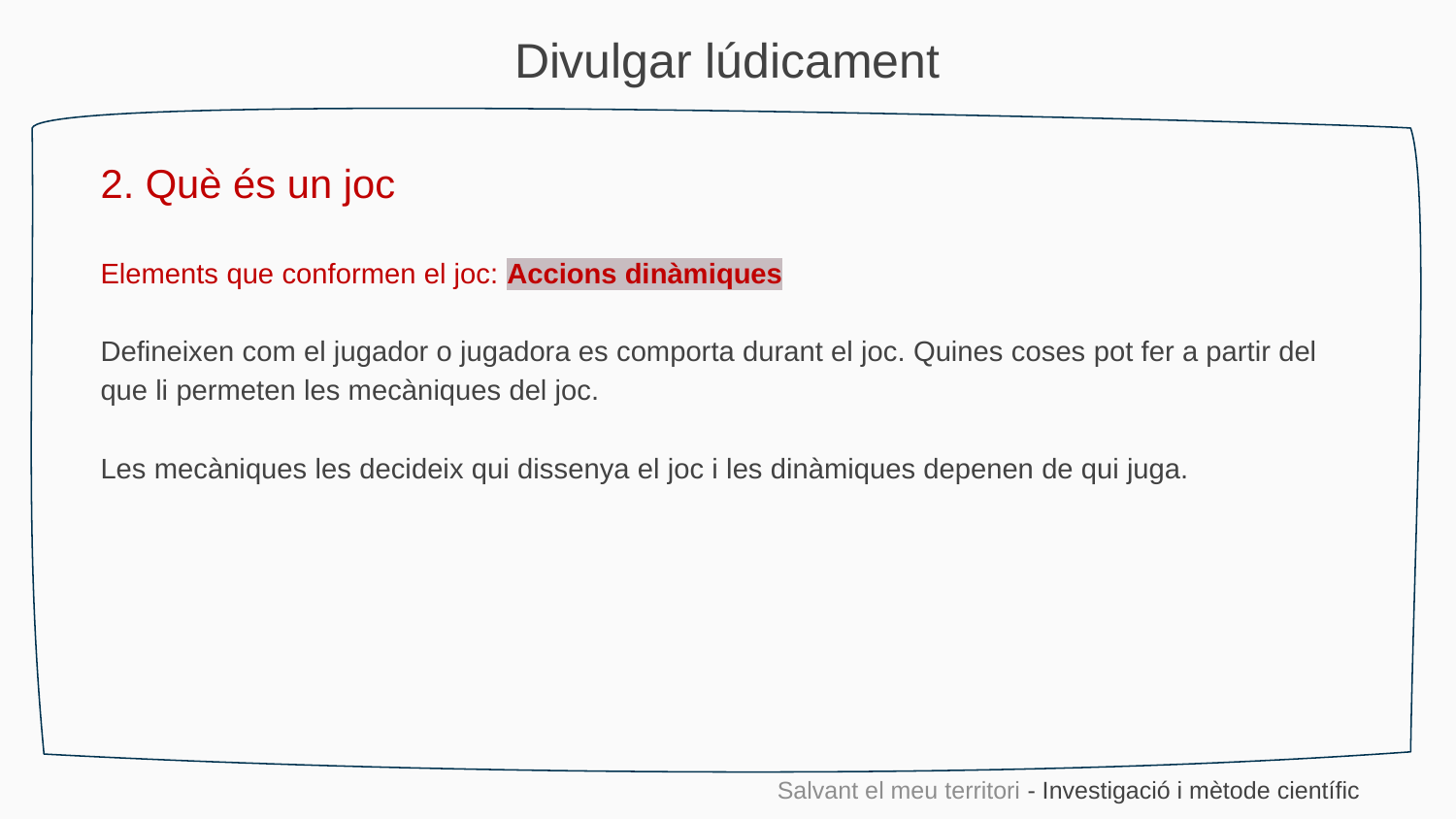

Divulgar lúdicament

2. Què és un joc
Elements que conformen el joc: Accions dinàmiques

Defineixen com el jugador o jugadora es comporta durant el joc. Quines coses pot fer a partir del que li permeten les mecàniques del joc.

Les mecàniques les decideix qui dissenya el joc i les dinàmiques depenen de qui juga.

Salvant el meu territori - Investigació i mètode científic